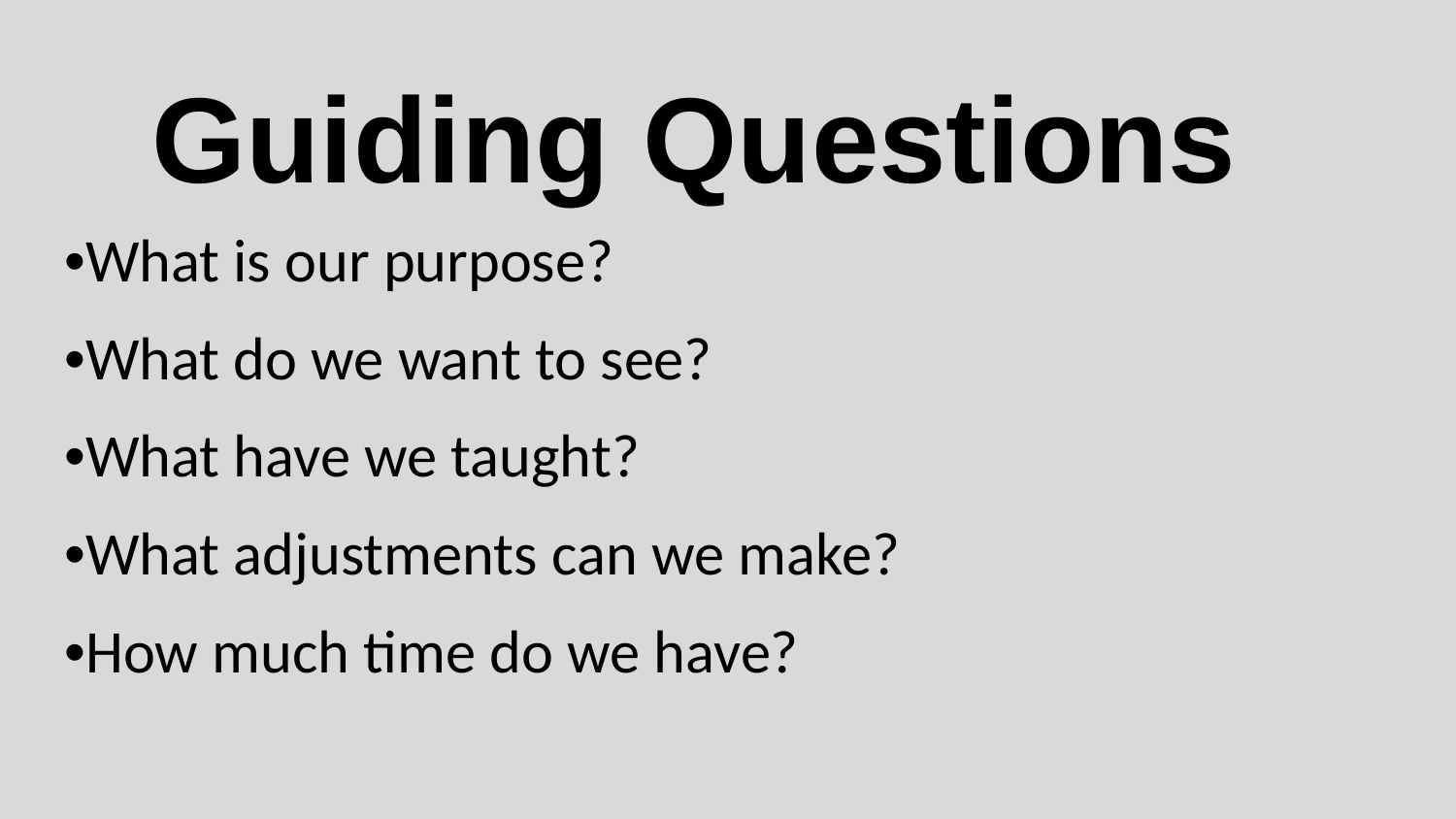

# Guiding Questions
•What is our purpose?
•What do we want to see?
•What have we taught?
•What adjustments can we make?
•How much time do we have?